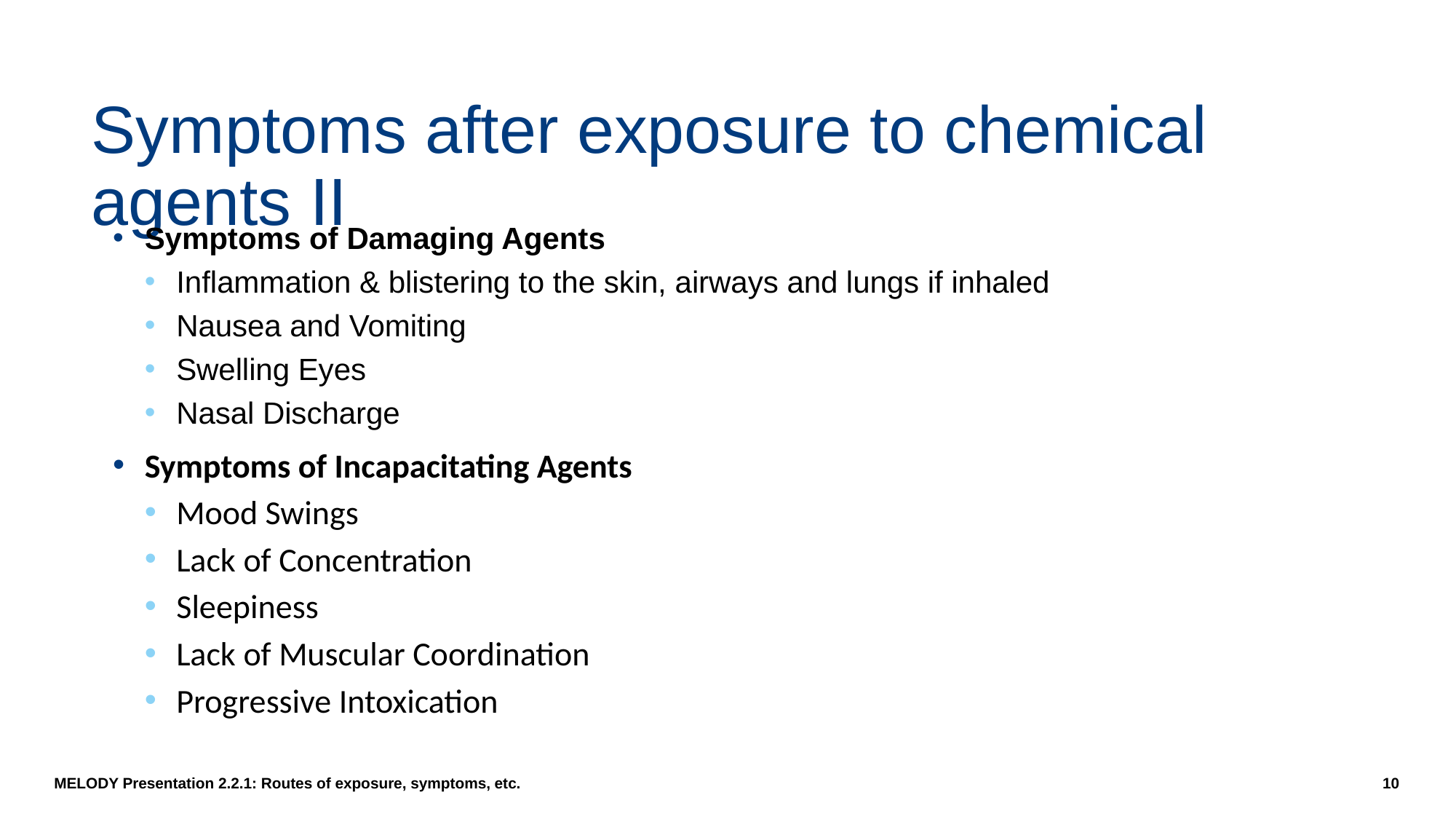

# Symptoms after exposure to chemical agents II
Symptoms of Damaging Agents
Inflammation & blistering to the skin, airways and lungs if inhaled
Nausea and Vomiting
Swelling Eyes
Nasal Discharge
Symptoms of Incapacitating Agents
Mood Swings
Lack of Concentration
Sleepiness
Lack of Muscular Coordination
Progressive Intoxication
MELODY Presentation 2.2.1: Routes of exposure, symptoms, etc.
10